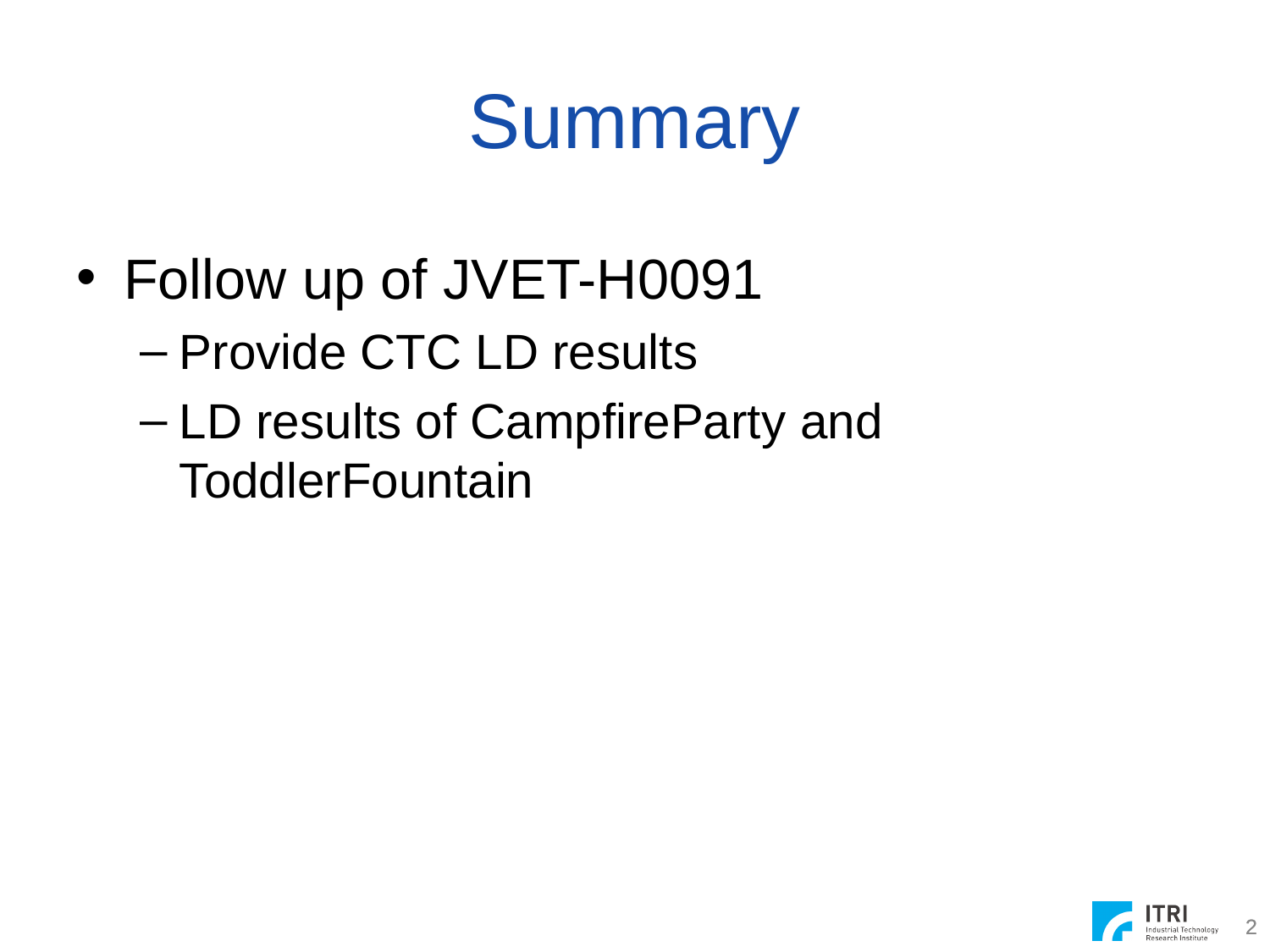

# Summary
Follow up of JVET-H0091
Provide CTC LD results
LD results of CampfireParty and ToddlerFountain

2